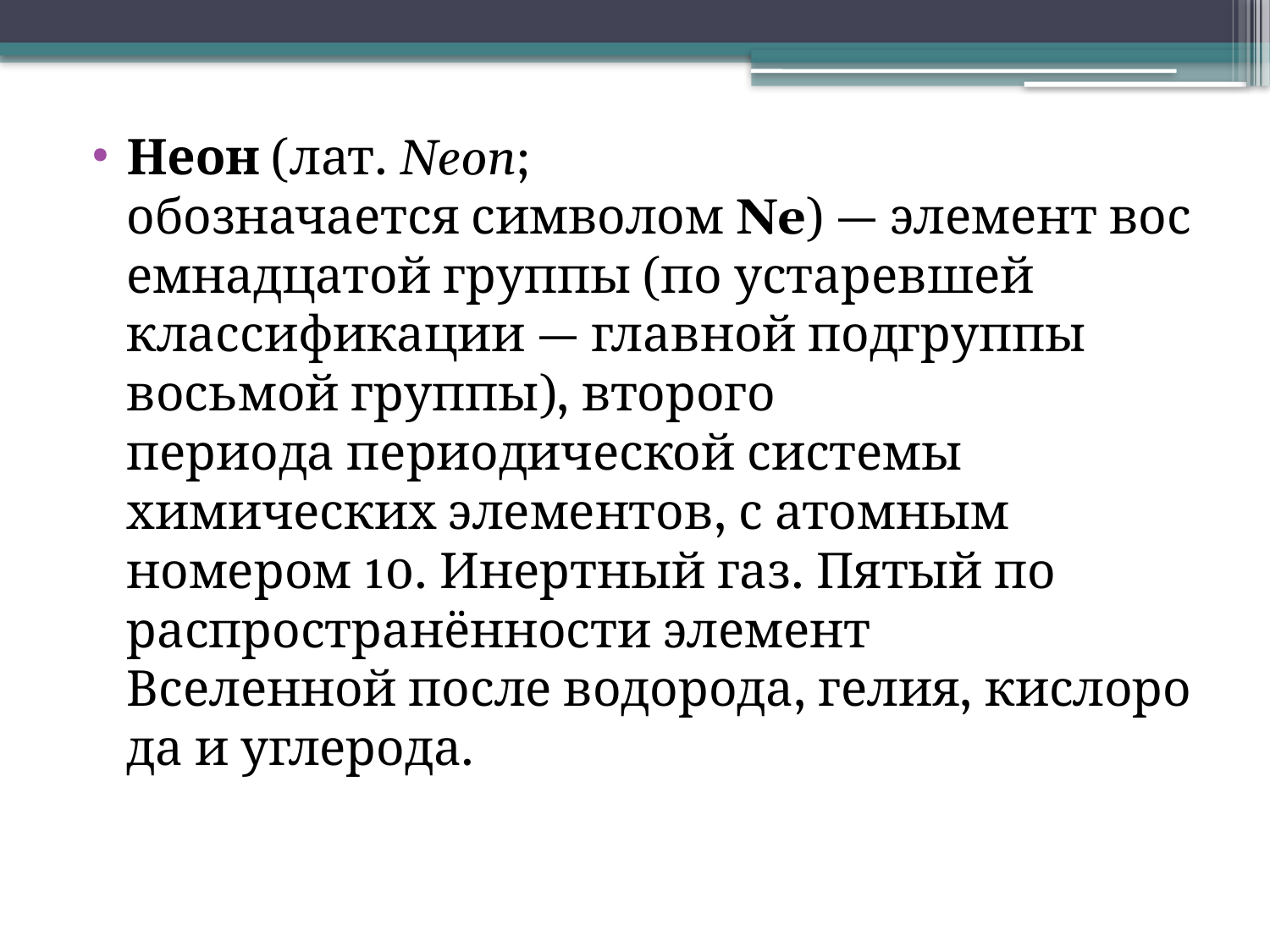

Неон (лат. Neon; обозначается символом Ne) — элемент восемнадцатой группы (по устаревшей классификации — главной подгруппы восьмой группы), второго периода периодической системы химических элементов, с атомным номером 10. Инертный газ. Пятый по распространённости элемент Вселенной после водорода, гелия, кислорода и углерода.